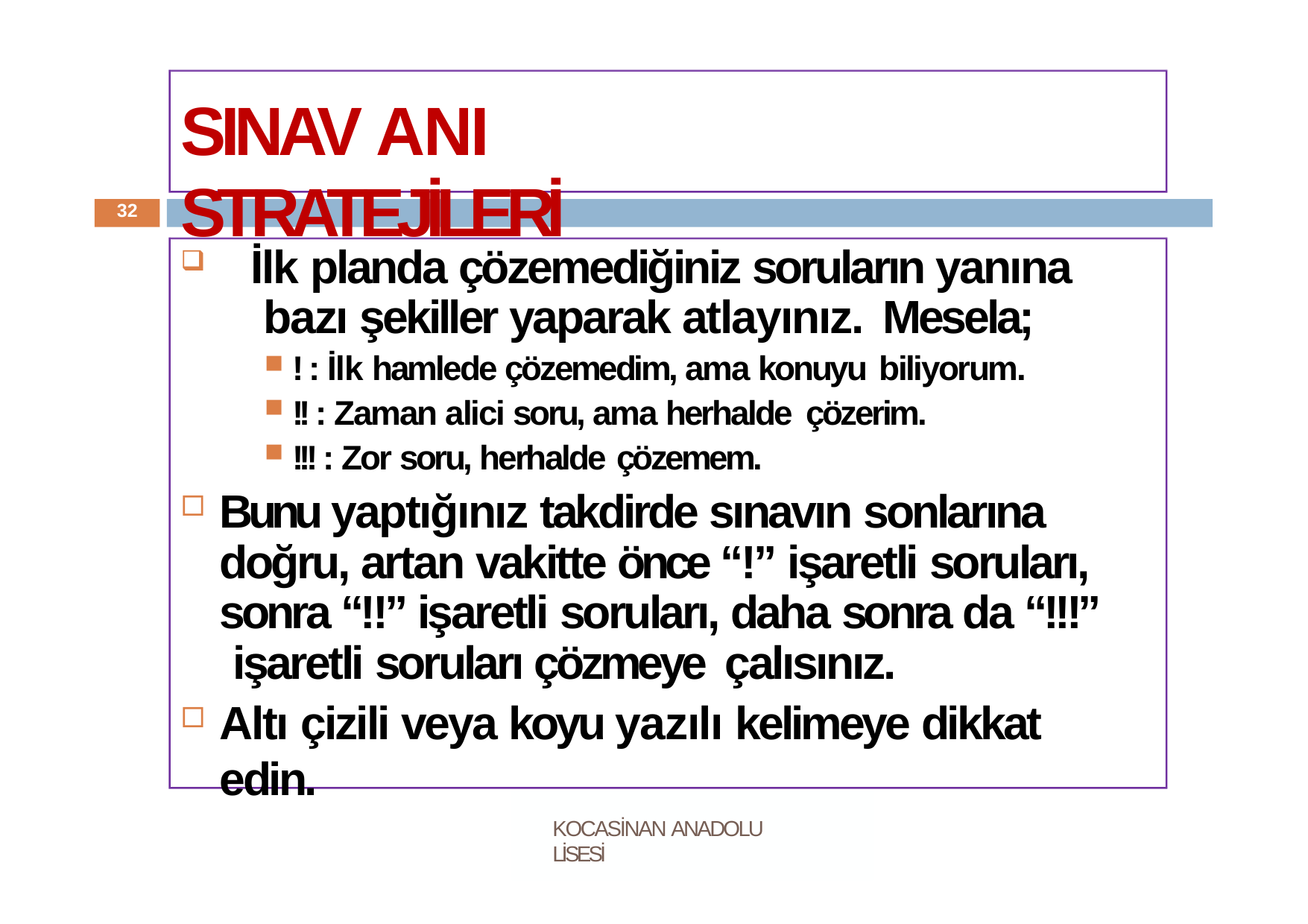

# SINAV ANI STRATEJİLERİ
32

İlk planda çözemediğiniz soruların yanına  bazı şekiller yaparak atlayınız. Mesela;
! : İlk hamlede çözemedim, ama konuyu biliyorum.
!! : Zaman alici soru, ama herhalde çözerim.
!!! : Zor soru, herhalde çözemem.
Bunu yaptığınız takdirde sınavın sonlarına  doğru, artan vakitte önce “!” işaretli soruları,  sonra “!!” işaretli soruları, daha sonra da “!!!”  işaretli soruları çözmeye çalısınız.
Altı çizili veya koyu yazılı kelimeye dikkat edin.

KOCASİNAN ANADOLU LİSESİ